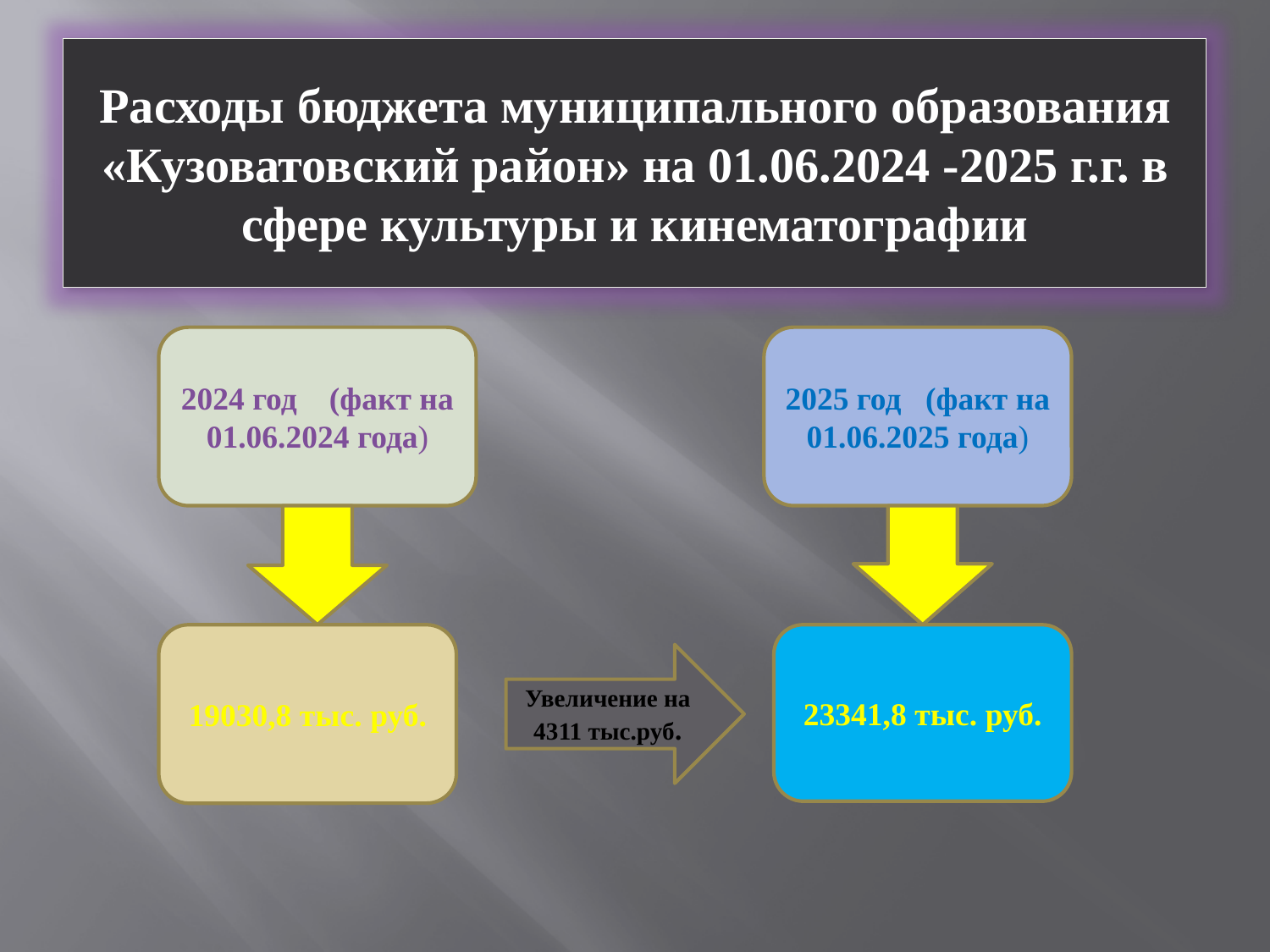

#
Расходы бюджета муниципального образования «Кузоватовский район» на 01.06.2024 -2025 г.г. в сфере культуры и кинематографии
2024 год    (факт на 01.06.2024 года)
2025 год   (факт на 01.06.2025 года)

19030,8 тыс. руб.
23341,8 тыс. руб.
Увеличение на 4311 тыс.руб.